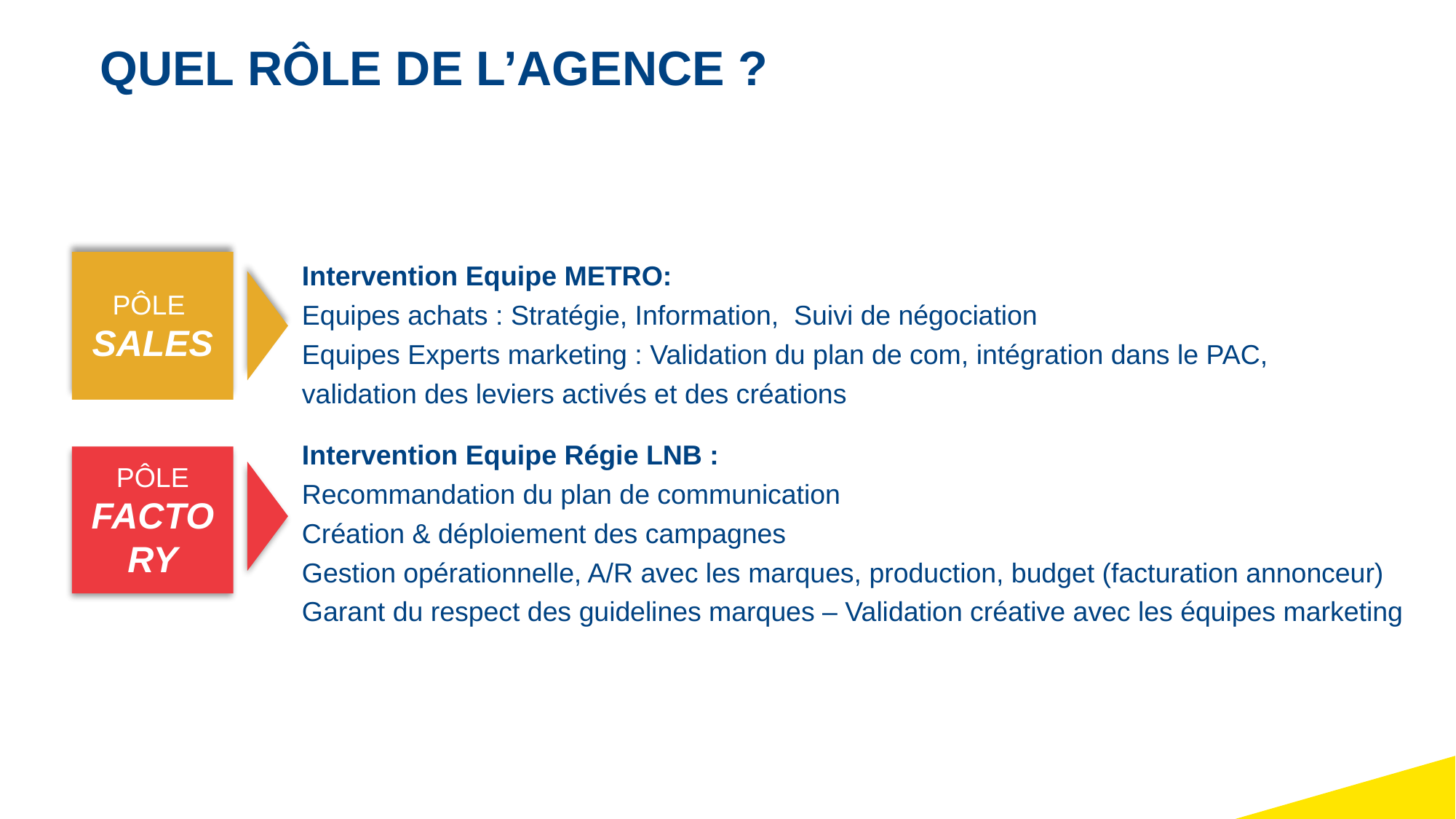

# Quel rôle de l’agence ?
PÔLE
SALES
Intervention Equipe METRO:
Equipes achats : Stratégie, Information,  Suivi de négociation
Equipes Experts marketing : Validation du plan de com, intégration dans le PAC,
validation des leviers activés et des créations
Intervention Equipe Régie LNB :
Recommandation du plan de communication
Création & déploiement des campagnes
Gestion opérationnelle, A/R avec les marques, production, budget (facturation annonceur)
Garant du respect des guidelines marques – Validation créative avec les équipes marketing

PÔLE FACTORY